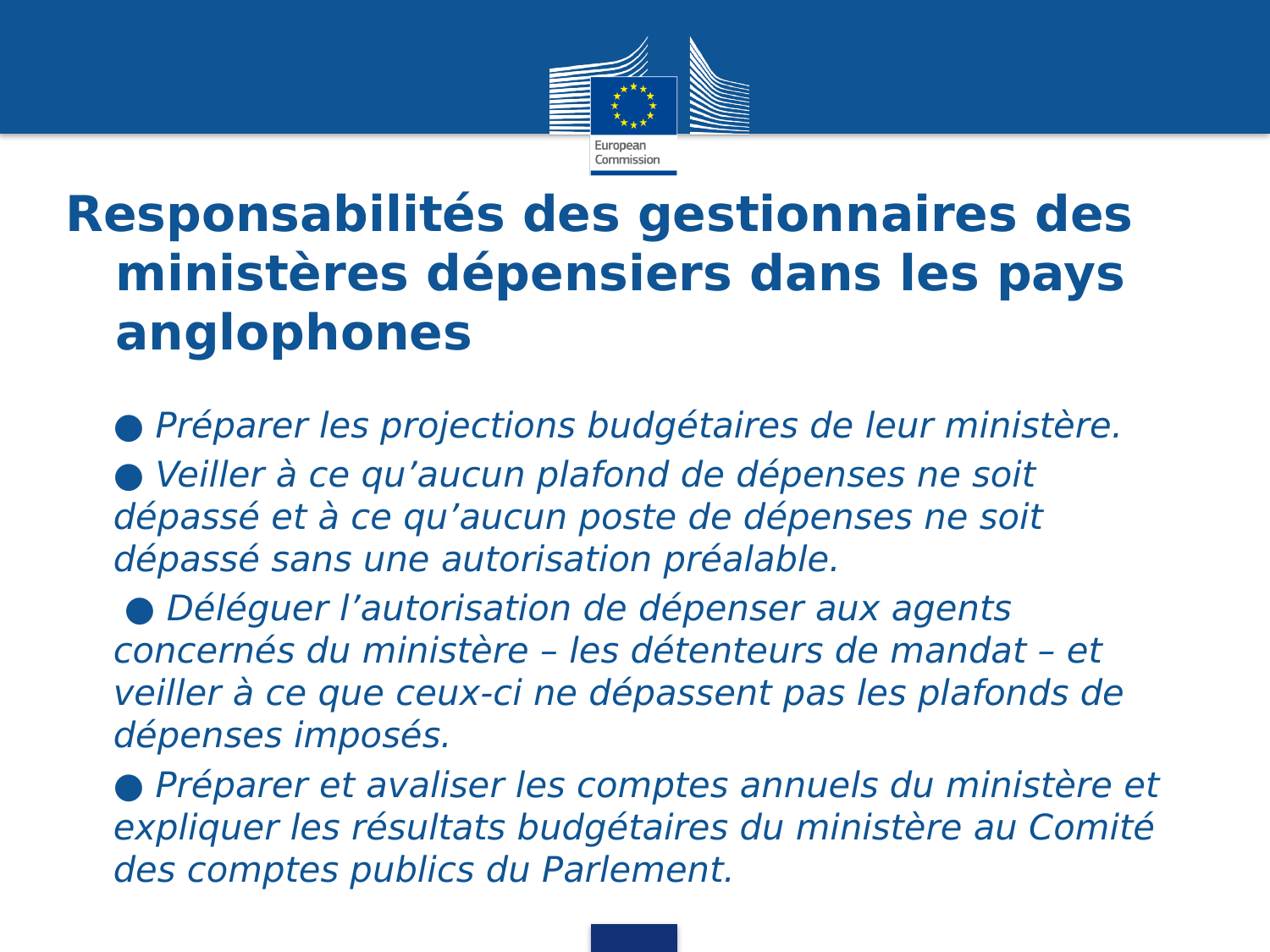

# Responsabilités des gestionnaires des ministères dépensiers dans les pays anglophones
● Préparer les projections budgétaires de leur ministère.
● Veiller à ce qu’aucun plafond de dépenses ne soit dépassé et à ce qu’aucun poste de dépenses ne soit dépassé sans une autorisation préalable.
 ● Déléguer l’autorisation de dépenser aux agents concernés du ministère – les détenteurs de mandat – et veiller à ce que ceux-ci ne dépassent pas les plafonds de dépenses imposés.
● Préparer et avaliser les comptes annuels du ministère et expliquer les résultats budgétaires du ministère au Comité des comptes publics du Parlement.